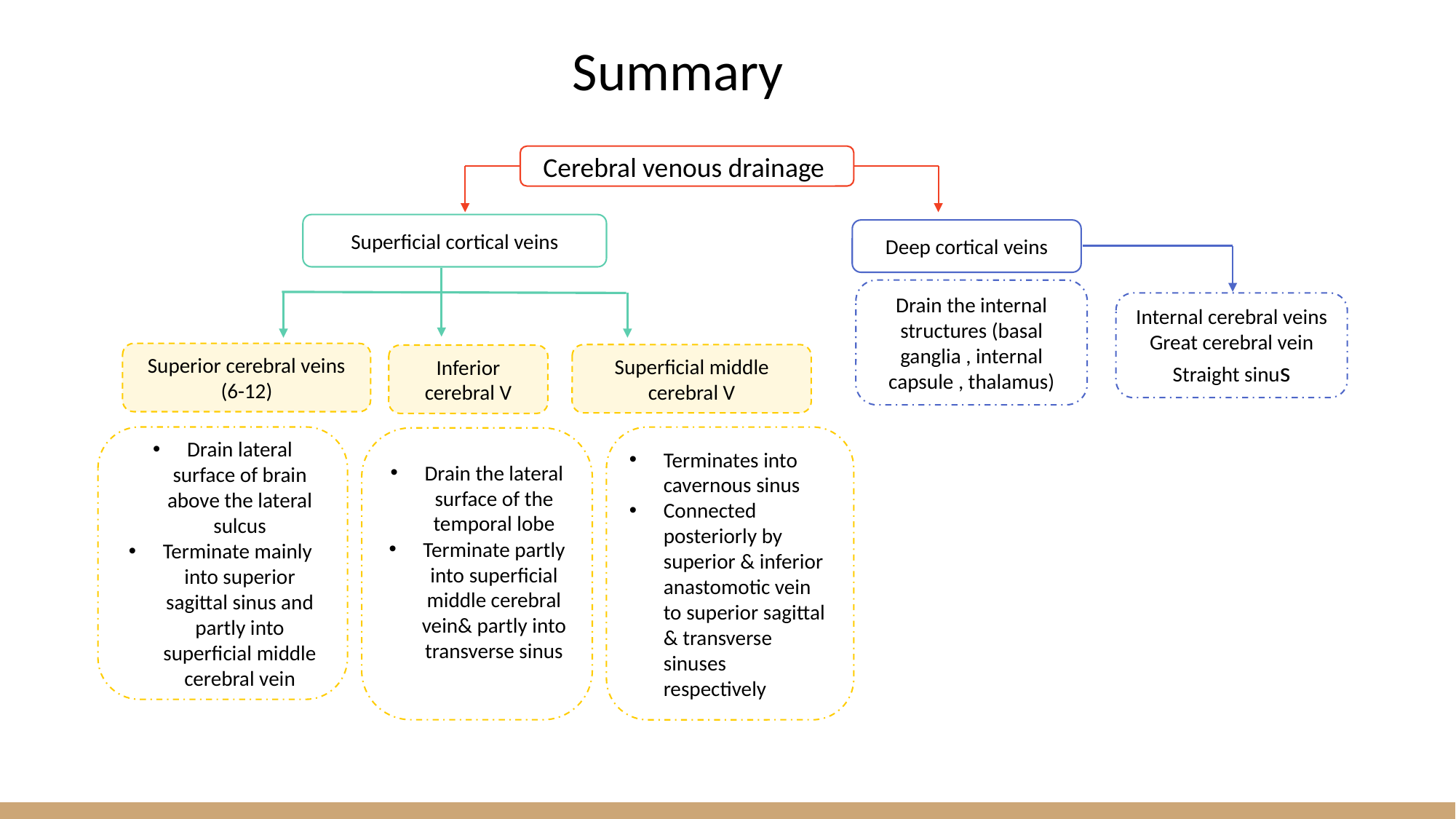

Summary
Cerebral venous drainage
Superficial cortical veins
Deep cortical veins
Drain the internal structures (basal ganglia , internal capsule , thalamus)
Internal cerebral veins
Great cerebral vein
Straight sinus
Superior cerebral veins (6-12)
Superficial middle cerebral V
Inferior cerebral V
Drain lateral surface of brain above the lateral sulcus
Terminate mainly  into superior sagittal sinus and partly into superficial middle cerebral vein
Terminates into cavernous sinus
Connected posteriorly by superior & inferior anastomotic vein to superior sagittal & transverse sinuses respectively
Drain the lateral surface of the temporal lobe
Terminate partly into superficial middle cerebral vein& partly into transverse sinus